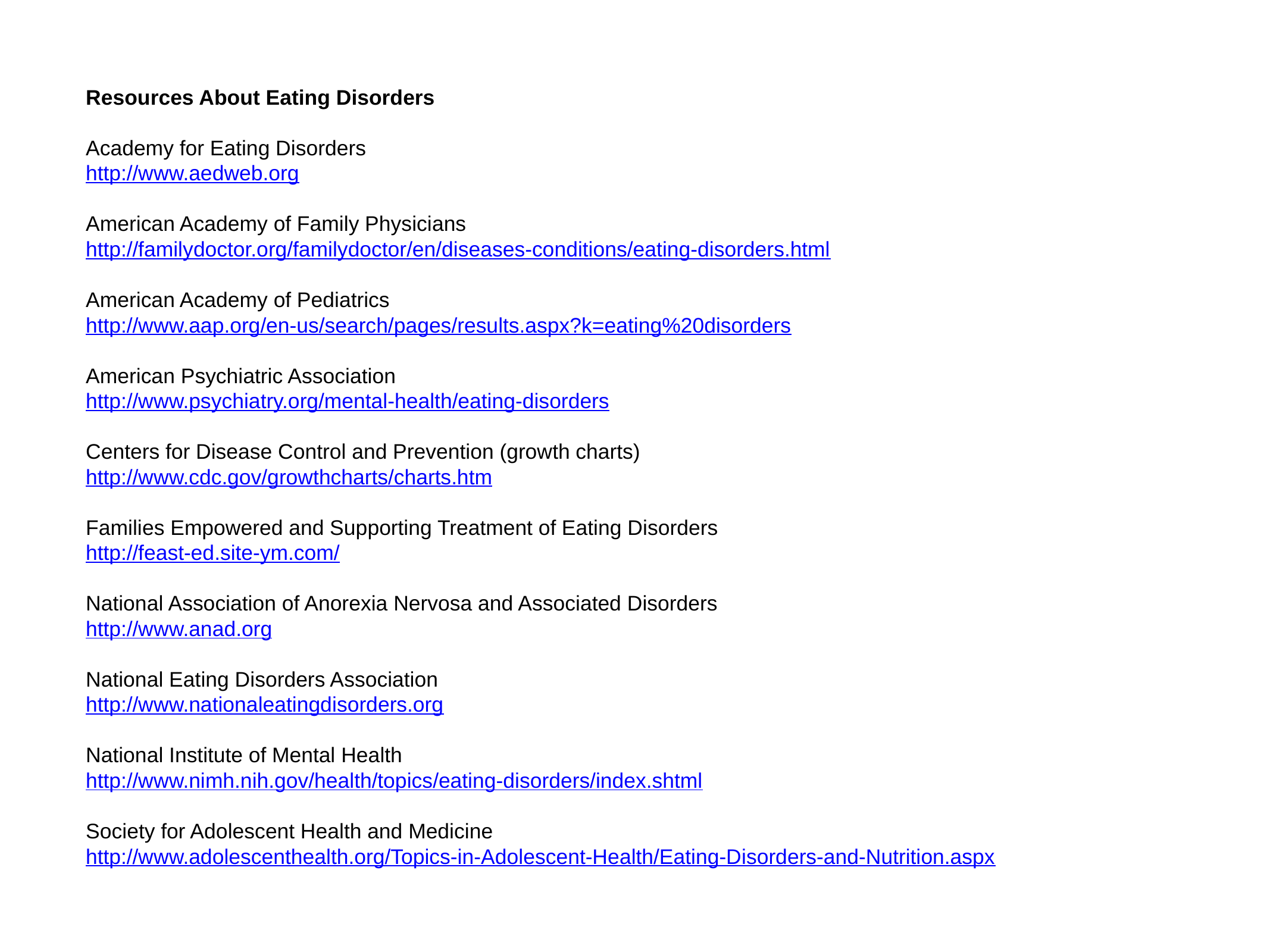

Resources About Eating Disorders

Academy for Eating Disorders
http://www.aedweb.org

American Academy of Family Physicians
http://familydoctor.org/familydoctor/en/diseases-conditions/eating-disorders.html

American Academy of Pediatrics
http://www.aap.org/en-us/search/pages/results.aspx?k=eating%20disorders

American Psychiatric Association
http://www.psychiatry.org/mental-health/eating-disorders

Centers for Disease Control and Prevention (growth charts)
http://www.cdc.gov/growthcharts/charts.htm

Families Empowered and Supporting Treatment of Eating Disorders
http://feast-ed.site-ym.com/

National Association of Anorexia Nervosa and Associated Disorders
http://www.anad.org

National Eating Disorders Association
http://www.nationaleatingdisorders.org

National Institute of Mental Health
http://www.nimh.nih.gov/health/topics/eating-disorders/index.shtml

Society for Adolescent Health and Medicine
http://www.adolescenthealth.org/Topics-in-Adolescent-Health/Eating-Disorders-and-Nutrition.aspx